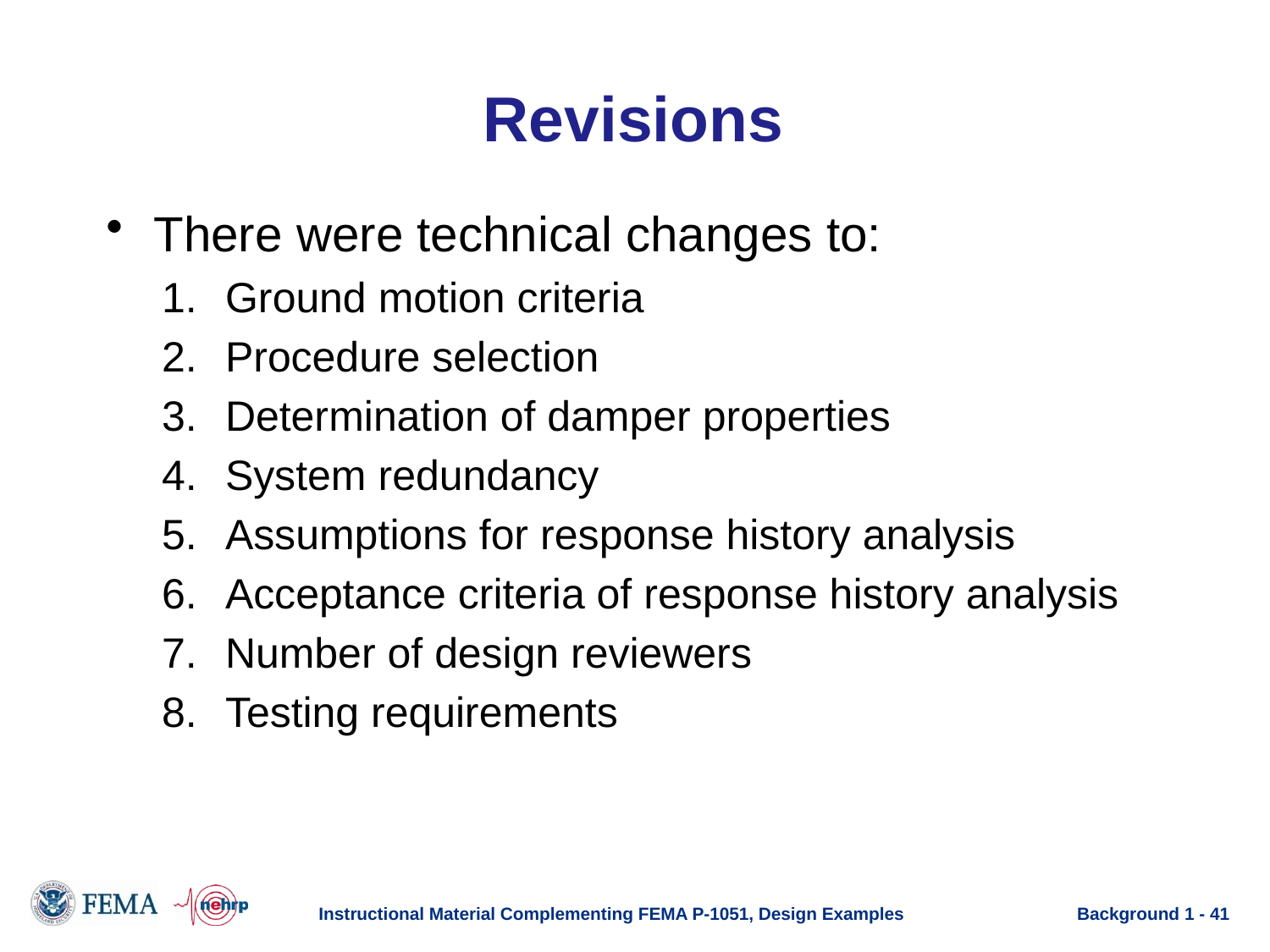

# Revisions
There were technical changes to:
Ground motion criteria
Procedure selection
Determination of damper properties
System redundancy
Assumptions for response history analysis
Acceptance criteria of response history analysis
Number of design reviewers
Testing requirements

Instructional Material Complementing FEMA P-1051, Design Examples
Background 1 - 41